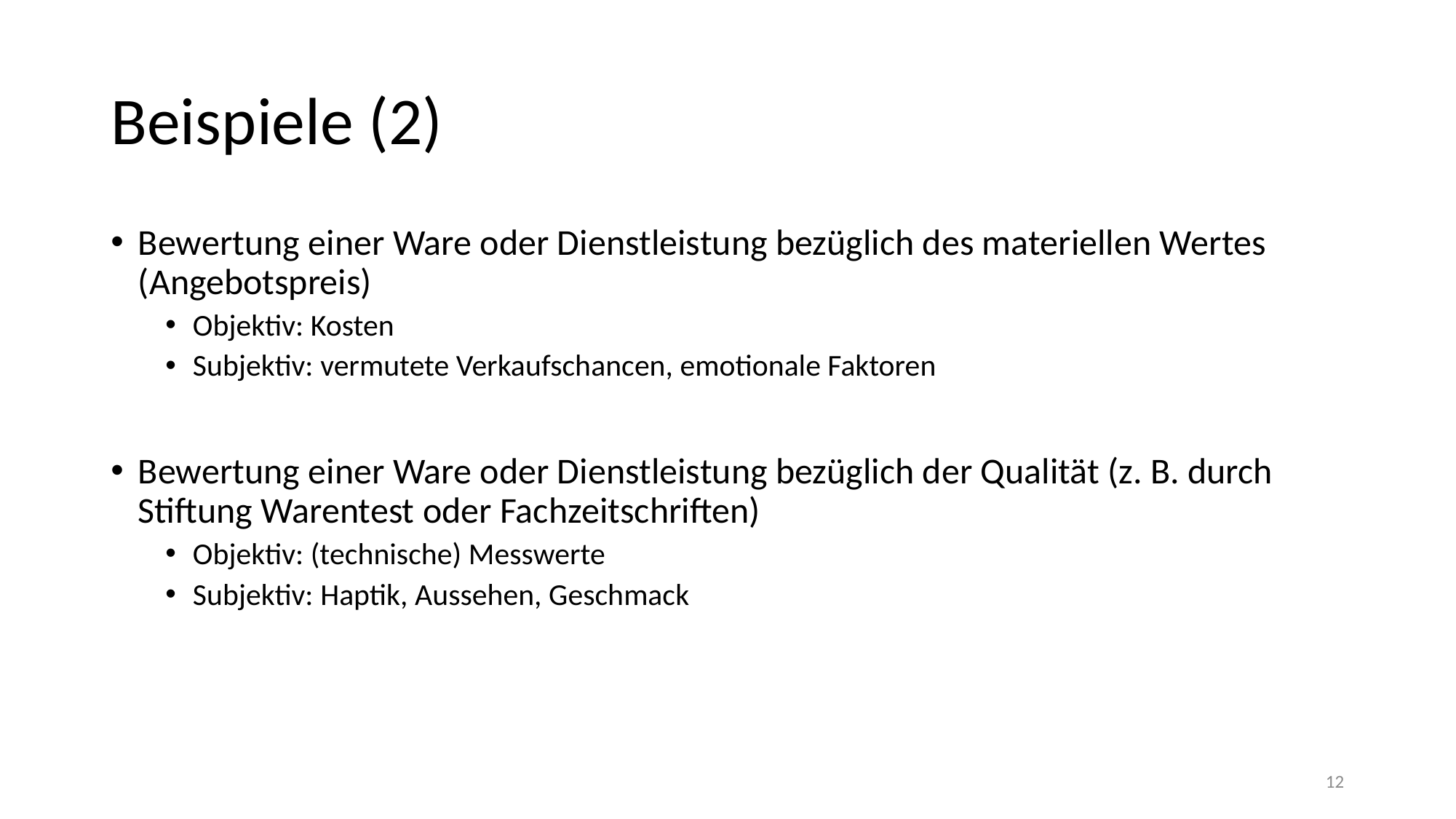

# Beispiele (2)
Bewertung einer Ware oder Dienstleistung bezüglich des materiellen Wertes (Angebotspreis)
Objektiv: Kosten
Subjektiv: vermutete Verkaufschancen, emotionale Faktoren

Bewertung einer Ware oder Dienstleistung bezüglich der Qualität (z. B. durch Stiftung Warentest oder Fachzeitschriften)
Objektiv: (technische) Messwerte
Subjektiv: Haptik, Aussehen, Geschmack
12